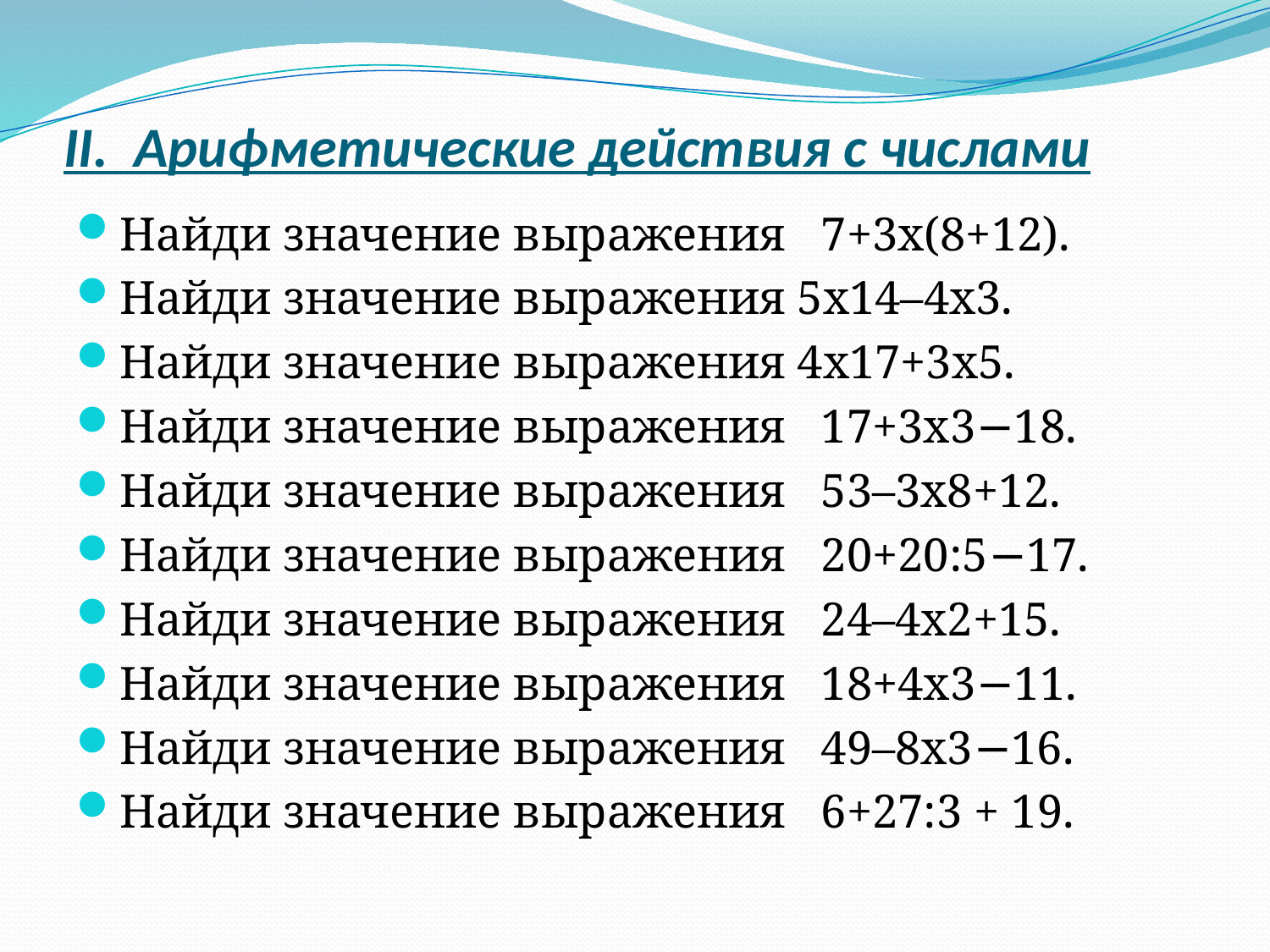

# II.  Арифметические действия с числами
Найди значение выражения   7+3х(8+12).
Найди значение выражения 5х14–4х3.
Найди значение выражения 4х17+3х5.
Найди значение выражения   17+3х3−18.
Найди значение выражения   53–3х8+12.
Найди значение выражения   20+20:5−17.
Найди значение выражения   24–4х2+15.
Найди значение выражения   18+4х3−11.
Найди значение выражения   49–8х3−16.
Найди значение выражения   6+27:3 + 19.